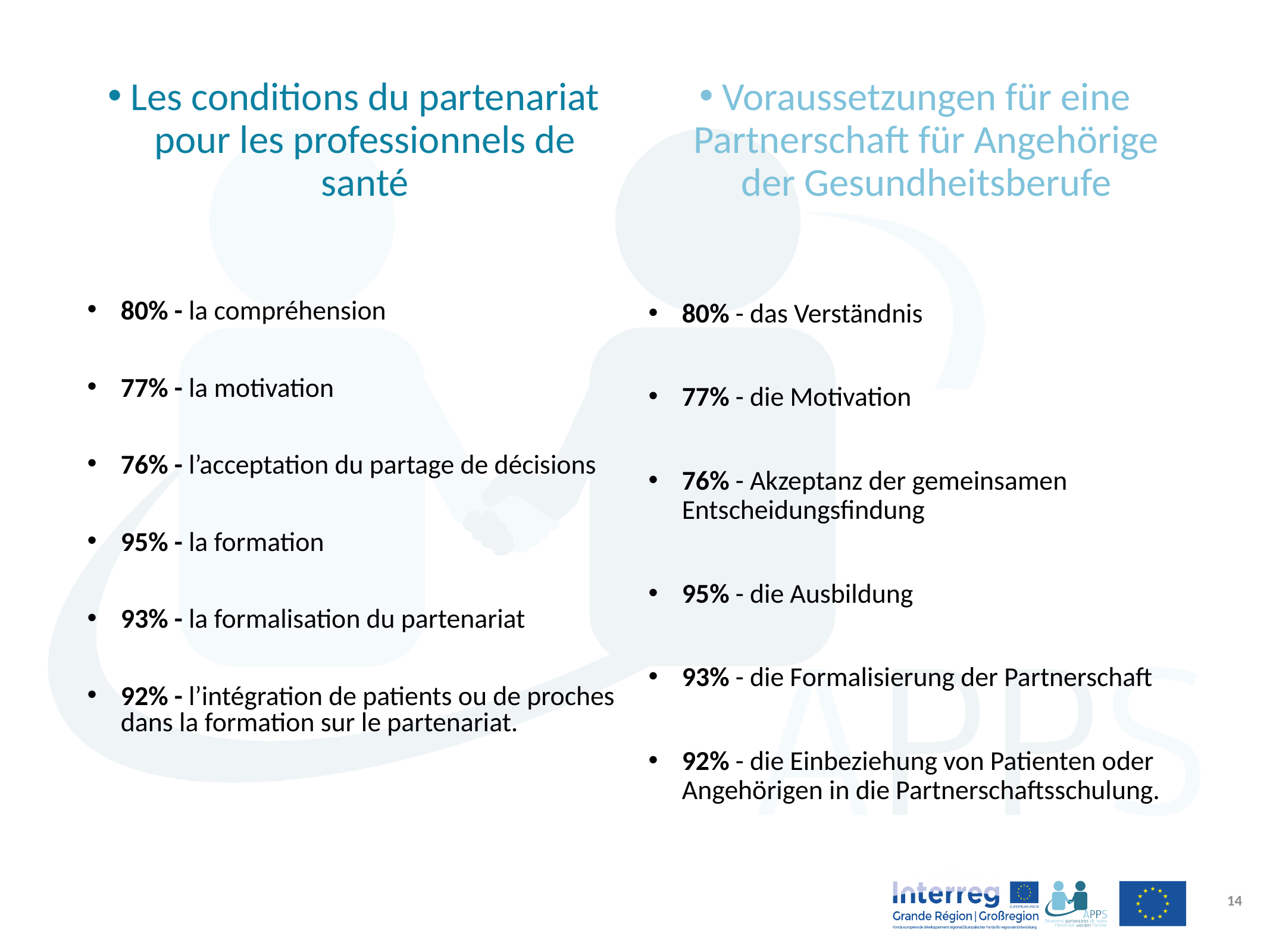

# Les conditions du partenariat pour les professionnels de santé
Voraussetzungen für eine Partnerschaft für Angehörige der Gesundheitsberufe
80% - la compréhension

77% - la motivation

76% - l’acceptation du partage de décisions

95% - la formation

93% - la formalisation du partenariat

92% - l’intégration de patients ou de proches dans la formation sur le partenariat.
80% - das Verständnis

77% - die Motivation

76% - Akzeptanz der gemeinsamen Entscheidungsfindung

95% - die Ausbildung

93% - die Formalisierung der Partnerschaft

92% - die Einbeziehung von Patienten oder Angehörigen in die Partnerschaftsschulung.
14